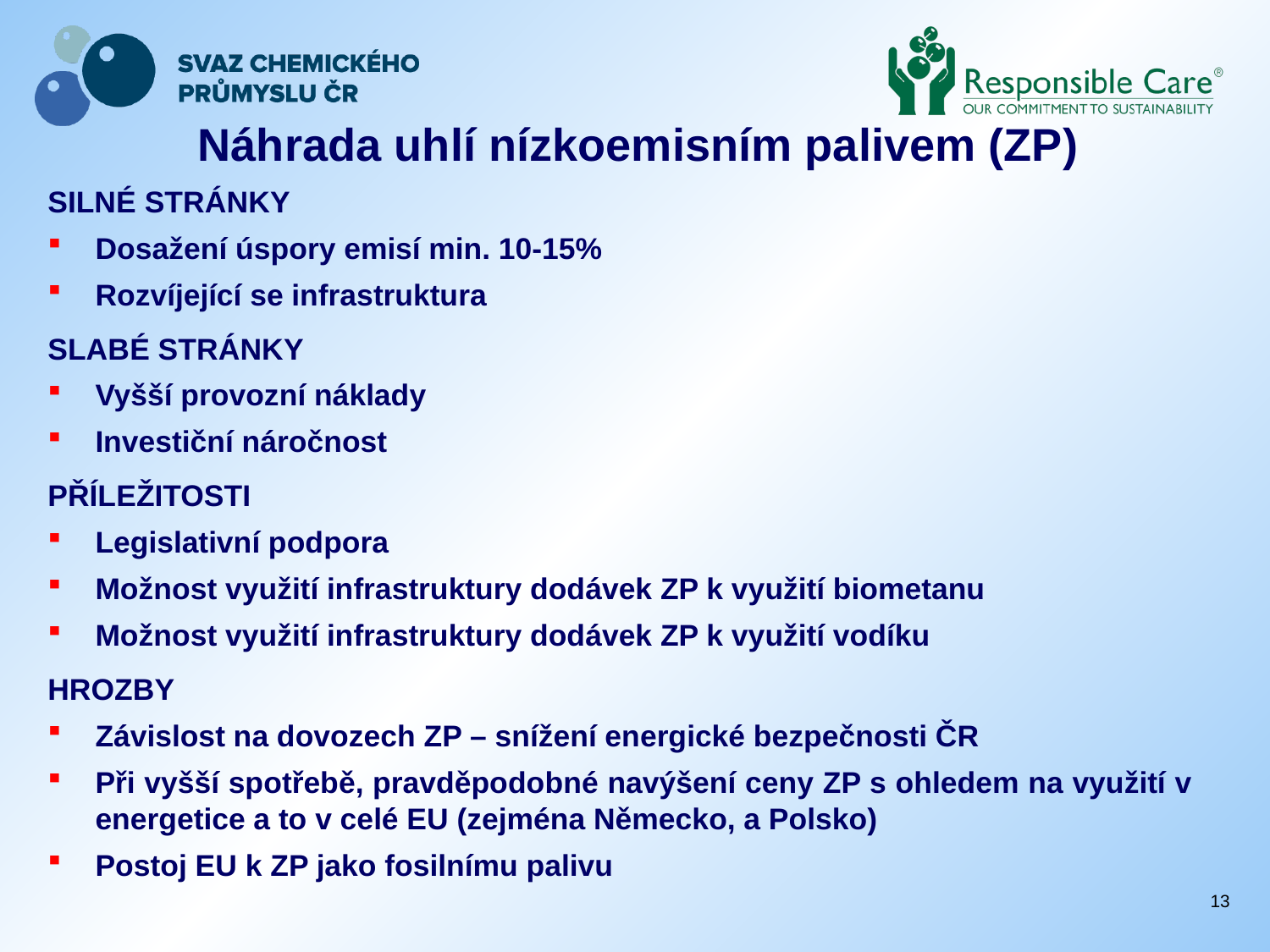

# Náhrada uhlí nízkoemisním palivem (ZP)
SILNÉ STRÁNKY
Dosažení úspory emisí min. 10-15%
Rozvíjející se infrastruktura
SLABÉ STRÁNKY
Vyšší provozní náklady
Investiční náročnost
PŘÍLEŽITOSTI
Legislativní podpora
Možnost využití infrastruktury dodávek ZP k využití biometanu
Možnost využití infrastruktury dodávek ZP k využití vodíku
HROZBY
Závislost na dovozech ZP – snížení energické bezpečnosti ČR
Při vyšší spotřebě, pravděpodobné navýšení ceny ZP s ohledem na využití v energetice a to v celé EU (zejména Německo, a Polsko)
Postoj EU k ZP jako fosilnímu palivu

13